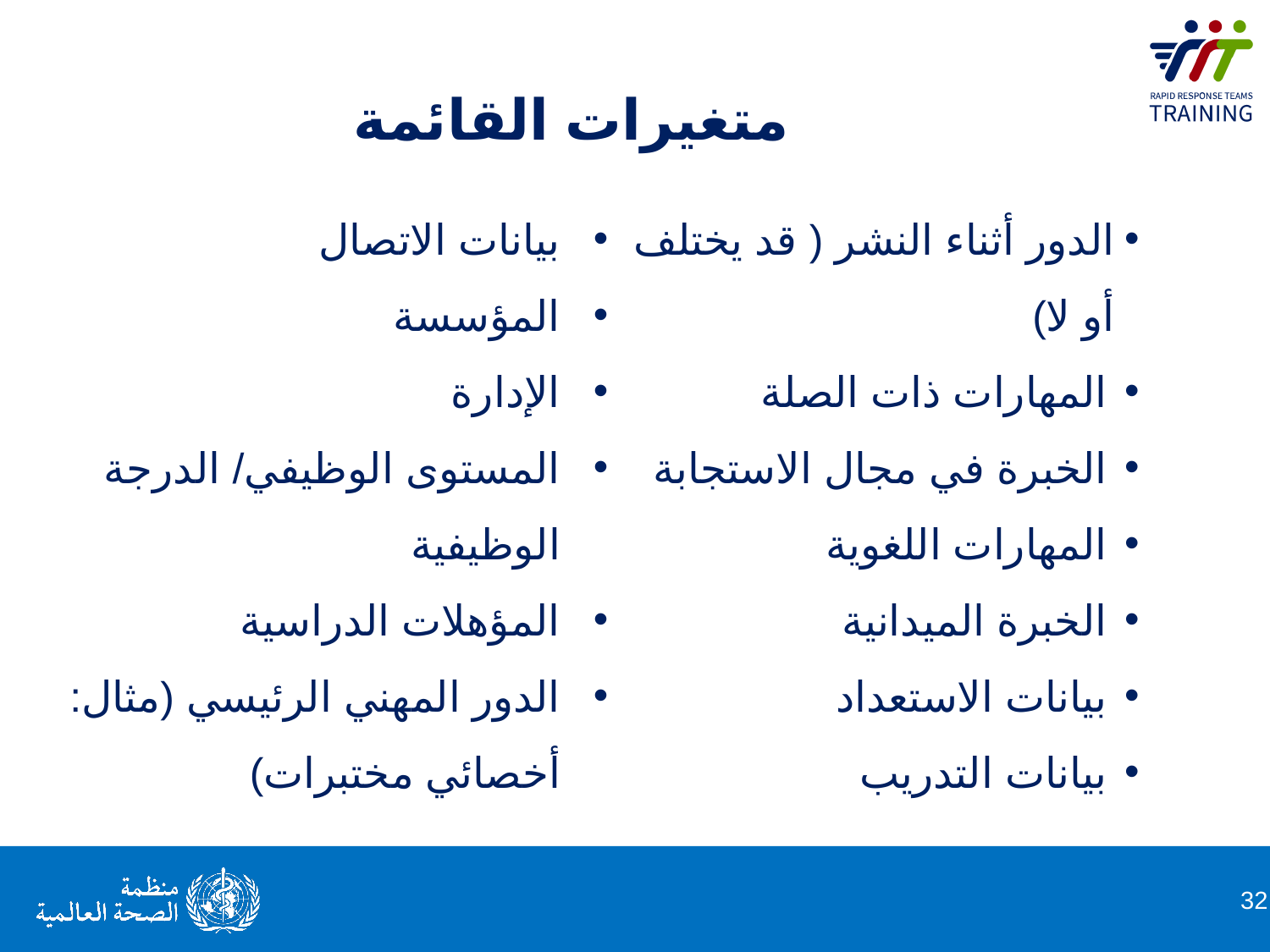

متغيرات القائمة
بيانات الاتصال
المؤسسة
الإدارة
المستوى الوظيفي/ الدرجة الوظيفية
المؤهلات الدراسية
الدور المهني الرئيسي (مثال: أخصائي مختبرات)

الدور أثناء النشر ( قد يختلف أو لا)
المهارات ذات الصلة
الخبرة في مجال الاستجابة
المهارات اللغوية
الخبرة الميدانية
بيانات الاستعداد
بيانات التدريب